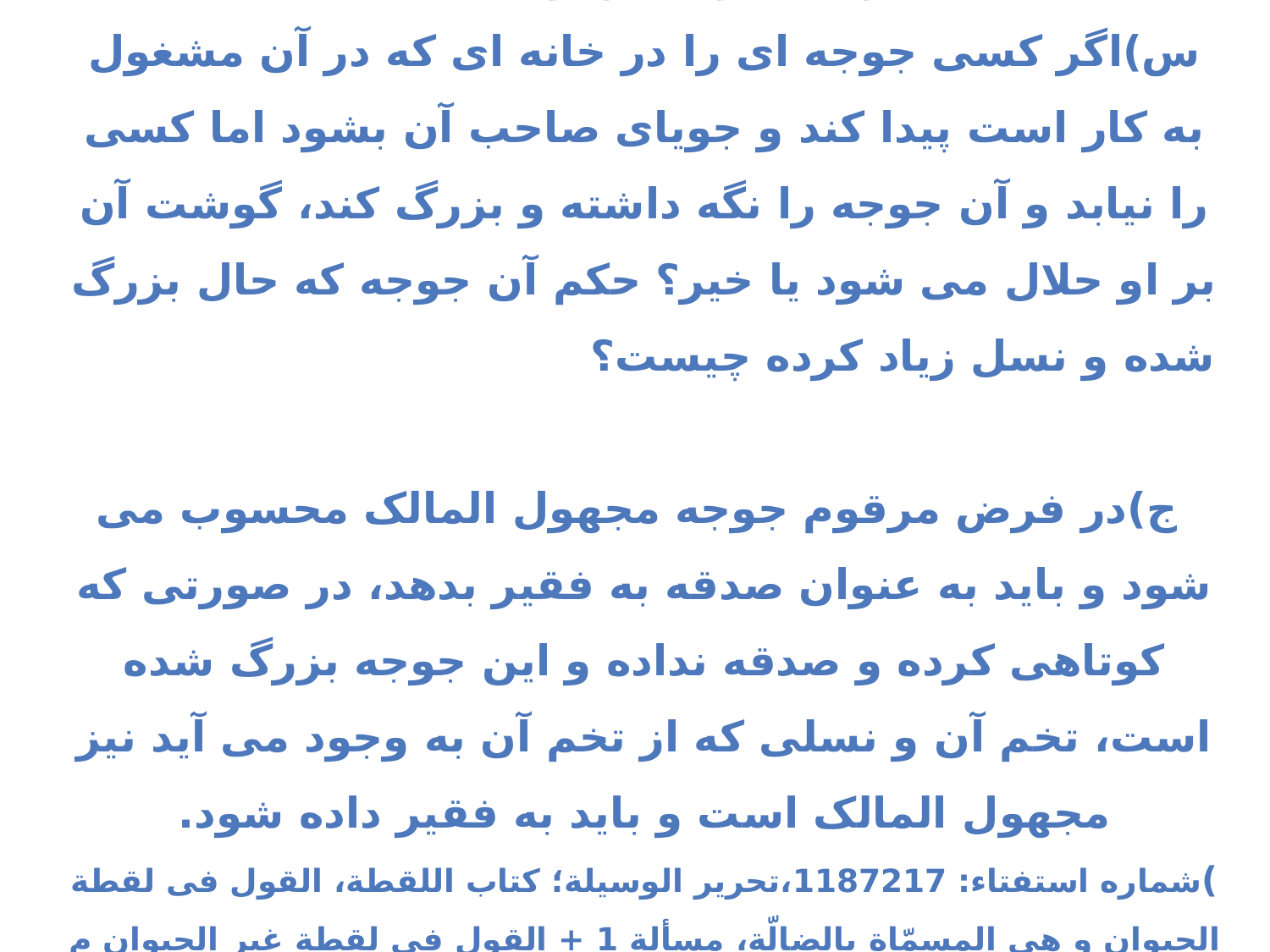

# تصرّف در مجهول المالك س)اگر کسی جوجه ای را در خانه ای که در آن مشغول به کار است پیدا کند و جویای صاحب آن بشود اما کسی را نیابد و آن جوجه را نگه داشته و بزرگ کند، گوشت آن بر او حلال می شود یا خیر؟ حکم آن جوجه که حال بزرگ شده و نسل زیاد کرده چیست؟ ج)در فرض مرقوم جوجه مجهول المالک محسوب می شود و باید به عنوان صدقه به فقیر بدهد، در صورتی که کوتاهی کرده و صدقه نداده و این جوجه بزرگ شده است، تخم آن و نسلی که از تخم آن به وجود می آید نیز مجهول المالک است و باید به فقیر داده شود. )شماره استفتاء: 1187217،تحریر الوسیلة؛ کتاب اللقطة، القول فی لقطة الحیوان و هی المسمّاة بالضالّة، مسألة 1 + القول فی لقطة غیر الحیوان م 28(